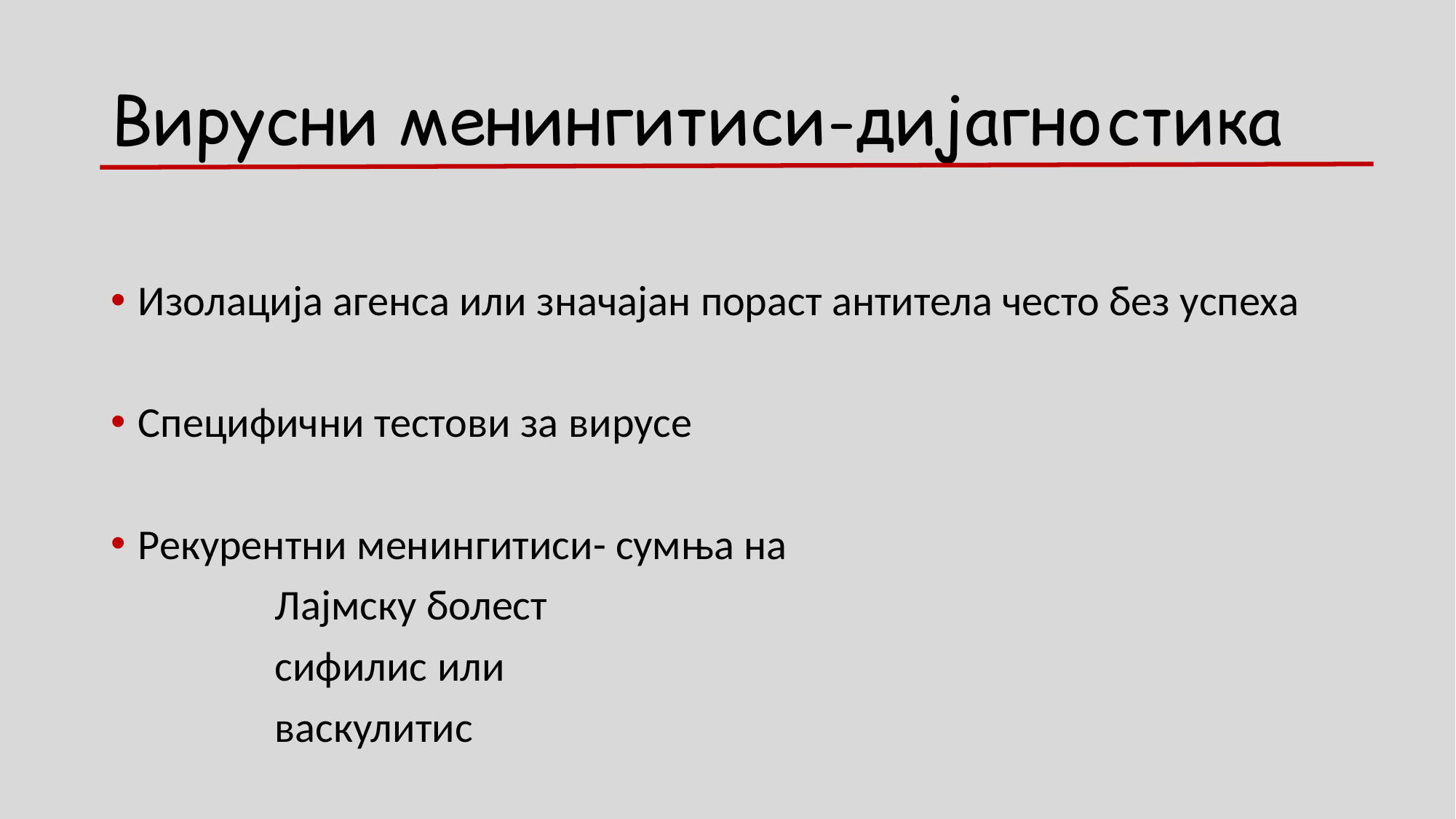

# Вирусни менингитиси-дијагностика
Изолација агенса или значајан пораст антитела често без успеха

Специфични тестови за вирусе

Рекурентни менингитиси- сумња на
                 Лајмску болест
                 сифилис или
                 васкулитис